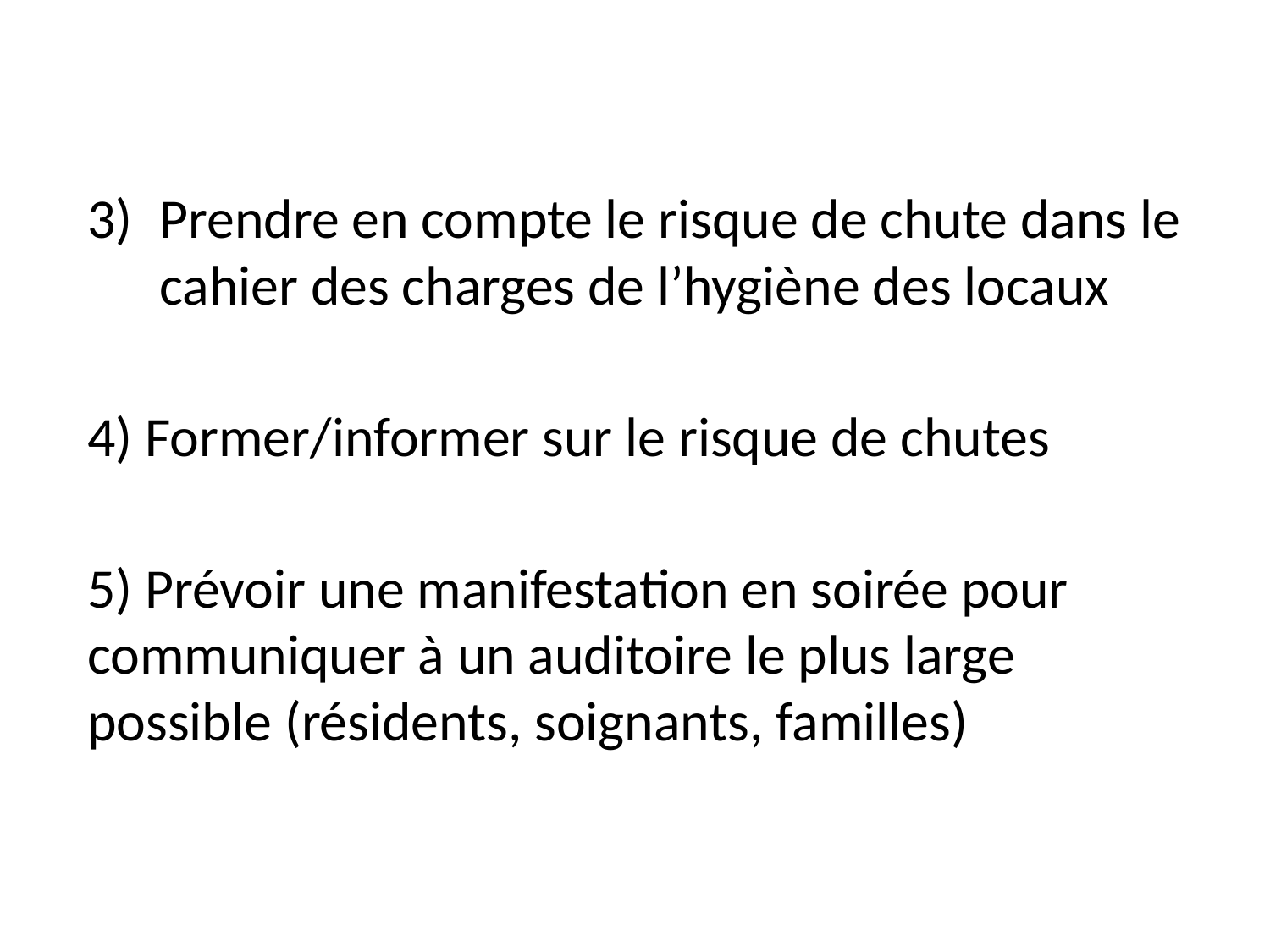

Prendre en compte le risque de chute dans le cahier des charges de l’hygiène des locaux

4) Former/informer sur le risque de chutes

5) Prévoir une manifestation en soirée pour communiquer à un auditoire le plus large possible (résidents, soignants, familles)